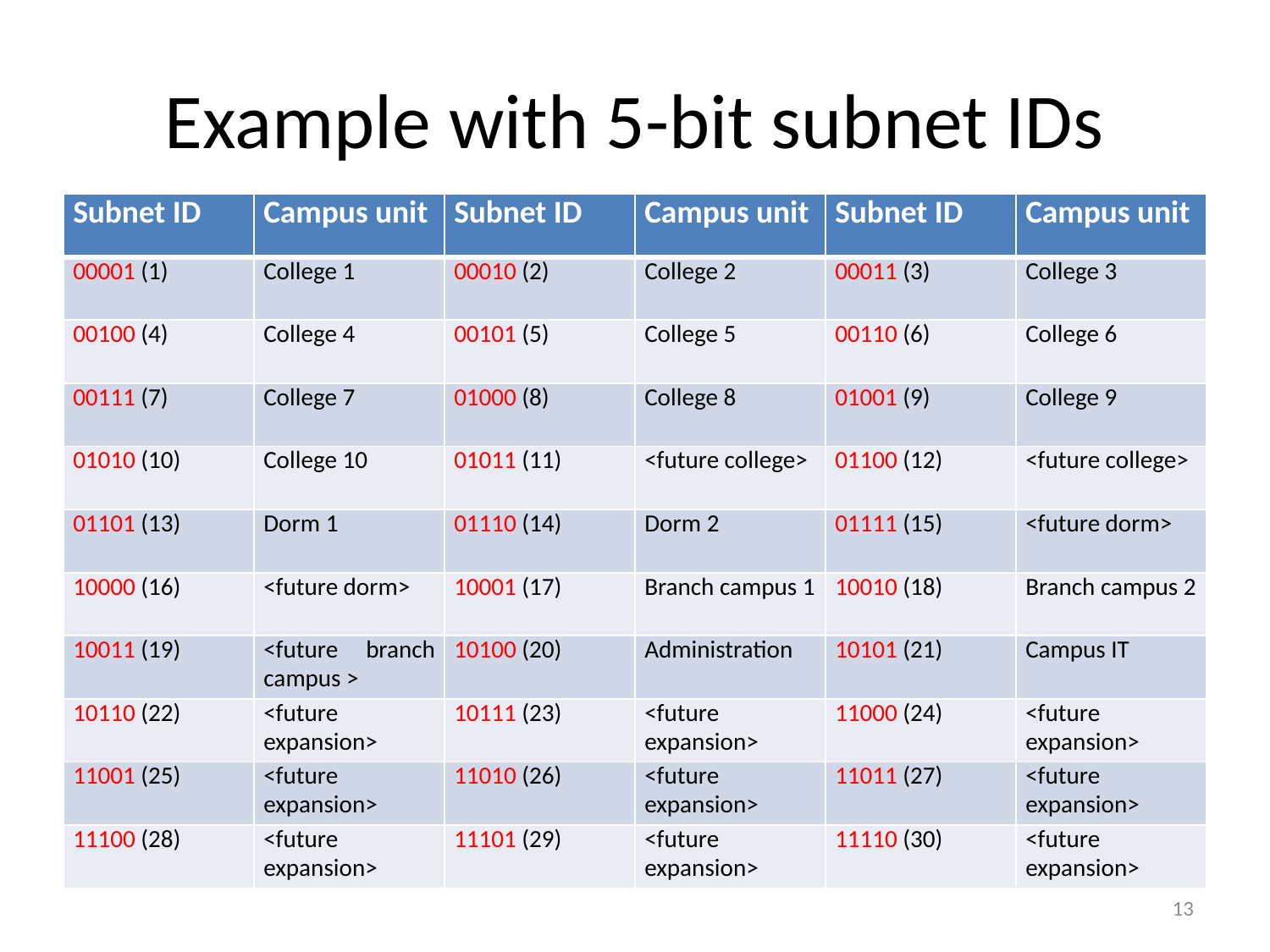

# Example with 5-bit subnet IDs
| Subnet ID | Campus unit | Subnet ID | Campus unit | Subnet ID | Campus unit |
| --- | --- | --- | --- | --- | --- |
| 00001 (1) | College 1 | 00010 (2) | College 2 | 00011 (3) | College 3 |
| 00100 (4) | College 4 | 00101 (5) | College 5 | 00110 (6) | College 6 |
| 00111 (7) | College 7 | 01000 (8) | College 8 | 01001 (9) | College 9 |
| 01010 (10) | College 10 | 01011 (11) | <future college> | 01100 (12) | <future college> |
| 01101 (13) | Dorm 1 | 01110 (14) | Dorm 2 | 01111 (15) | <future dorm> |
| 10000 (16) | <future dorm> | 10001 (17) | Branch campus 1 | 10010 (18) | Branch campus 2 |
| 10011 (19) | <future branch campus > | 10100 (20) | Administration | 10101 (21) | Campus IT |
| 10110 (22) | <future expansion> | 10111 (23) | <future expansion> | 11000 (24) | <future expansion> |
| 11001 (25) | <future expansion> | 11010 (26) | <future expansion> | 11011 (27) | <future expansion> |
| 11100 (28) | <future expansion> | 11101 (29) | <future expansion> | 11110 (30) | <future expansion> |
13